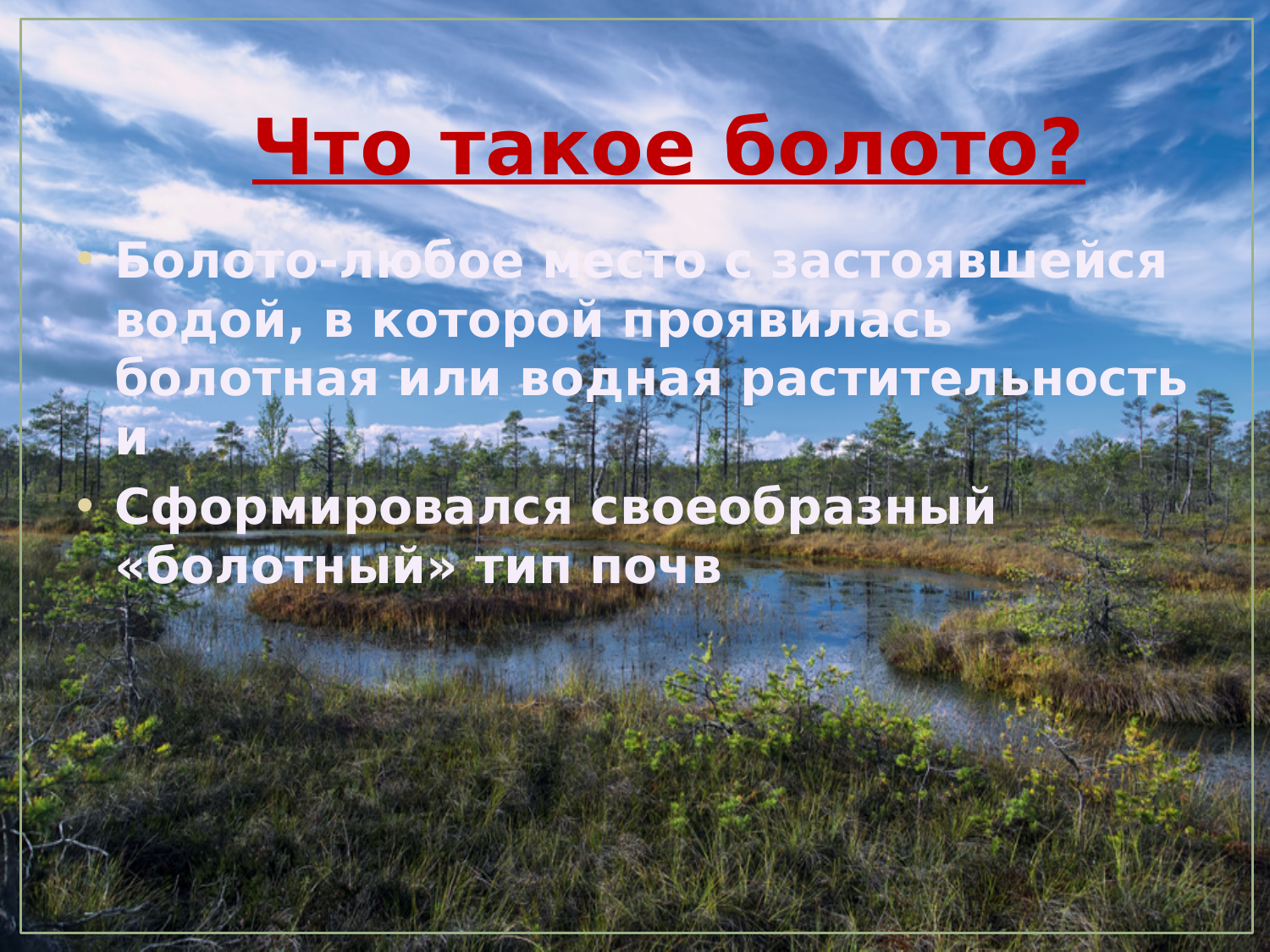

# Что такое болото?
Болото-любое место с застоявшейся водой, в которой проявилась болотная или водная растительность и
Сформировался своеобразный «болотный» тип почв